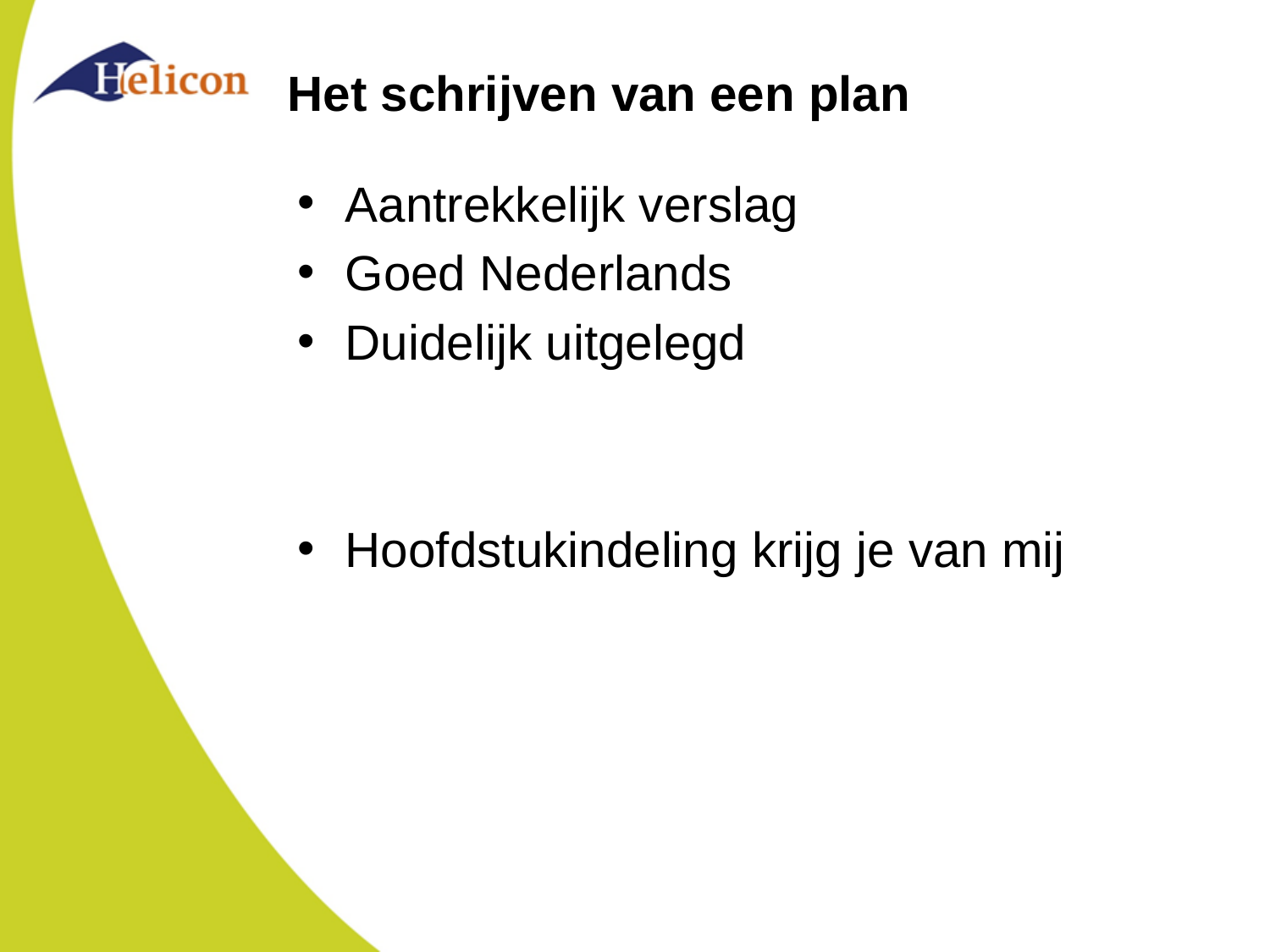

# Het schrijven van een plan
Aantrekkelijk verslag
Goed Nederlands
Duidelijk uitgelegd

Hoofdstukindeling krijg je van mij